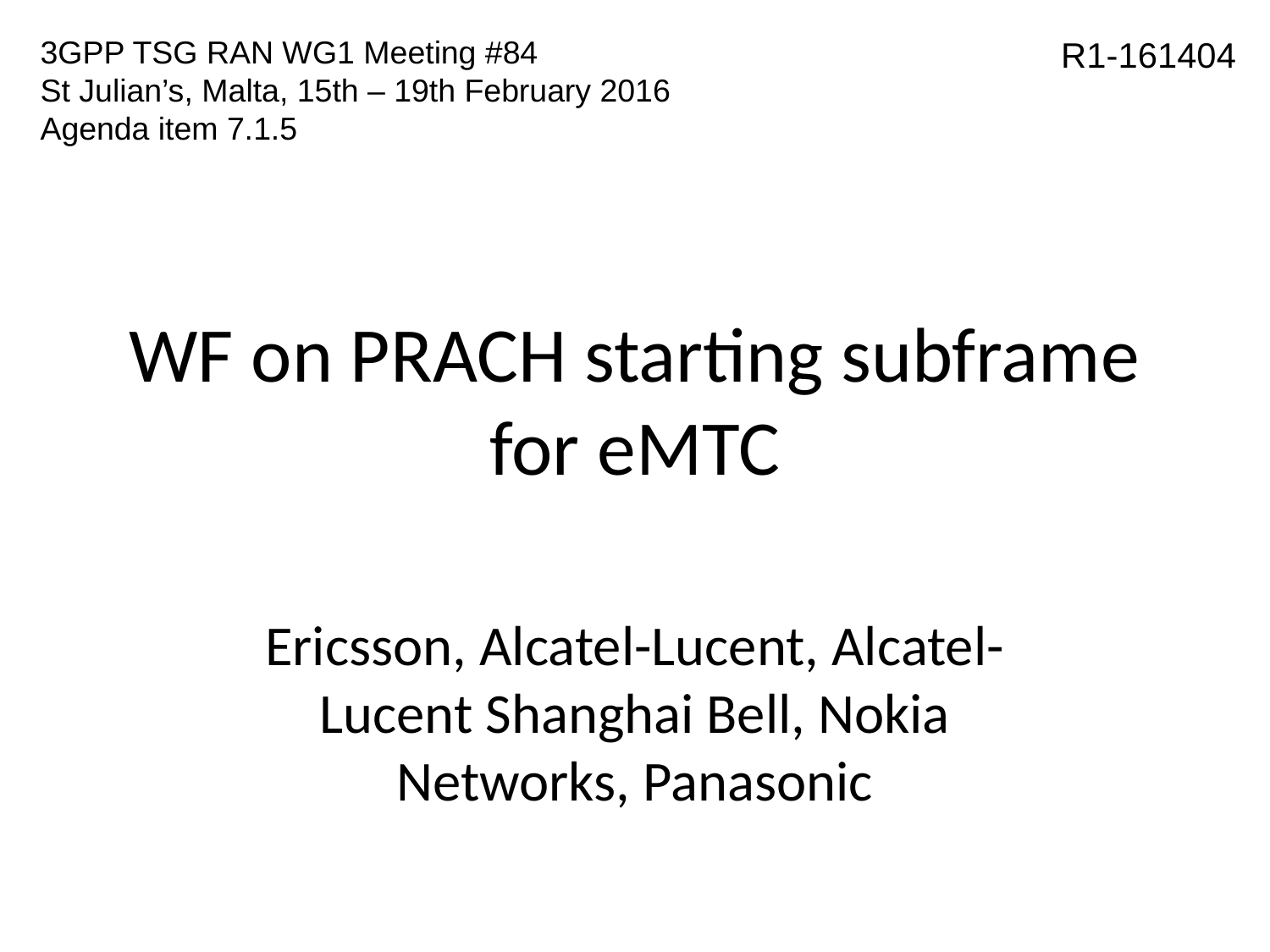

3GPP TSG RAN WG1 Meeting #84
St Julian’s, Malta, 15th – 19th February 2016
Agenda item 7.1.5
R1-161404
# WF on PRACH starting subframe for eMTC
Ericsson, Alcatel-Lucent, Alcatel-Lucent Shanghai Bell, Nokia Networks, Panasonic